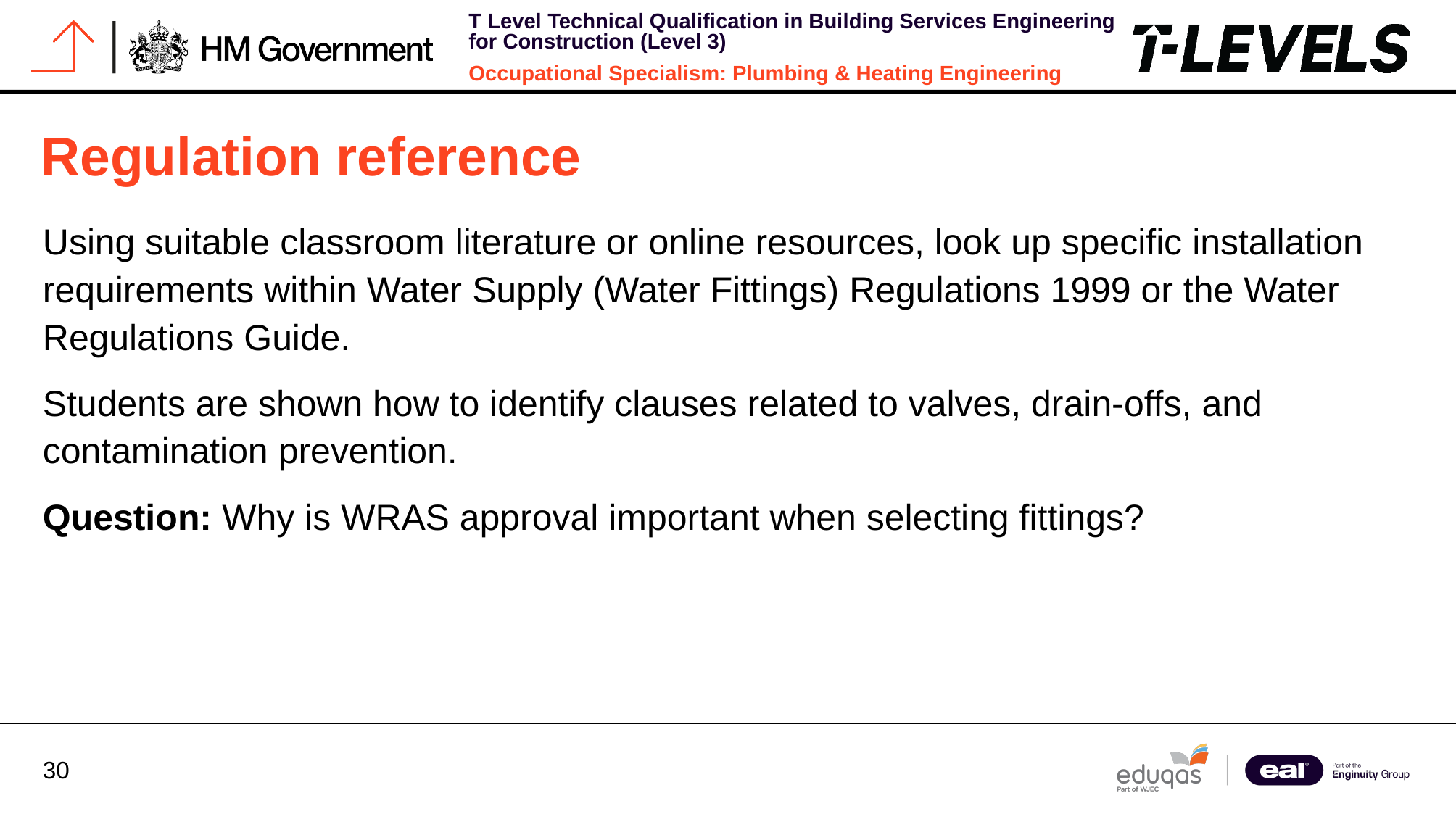

# Regulation reference
Using suitable classroom literature or online resources, look up specific installation requirements within Water Supply (Water Fittings) Regulations 1999 or the Water Regulations Guide.
Students are shown how to identify clauses related to valves, drain-offs, and contamination prevention.
Question: Why is WRAS approval important when selecting fittings?